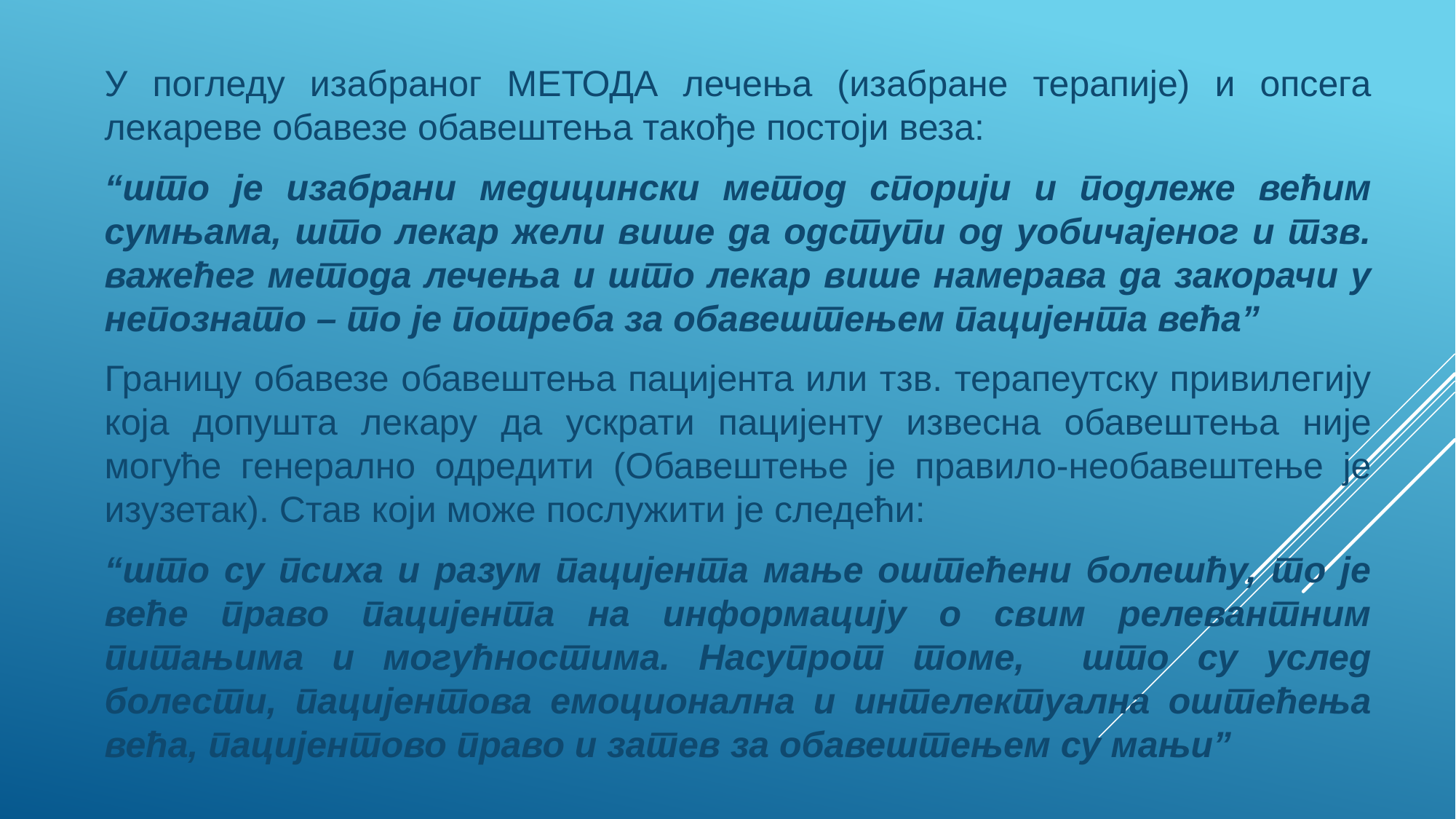

У погледу изабраног МЕТОДА лечења (изабране терапије) и опсега лекареве обавезе обавештења такође постоји веза:
“што је изабрани медицински метод спорији и подлеже већим сумњама, што лекар жели више да одступи од уобичајеног и тзв. важећег метода лечења и што лекар више намерава да закорачи у непознато – то је потреба за обавештењем пацијента већа”
Границу обавезе обавештења пацијента или тзв. терапеутску привилегију која допушта лекару да ускрати пацијенту извесна обавештења није могуће генерално одредити (Обавештење је правило-необавештење је изузетак). Став који може послужити је следећи:
“што су психа и разум пацијента мање оштећени болешћу, то је веће право пацијента на информацију о свим релевантним питањима и могућностима. Насупрот томе,  што су услед болести, пацијентова емоционална и интелектуална оштећења већа, пацијентово право и затев за обавештењем су мањи”